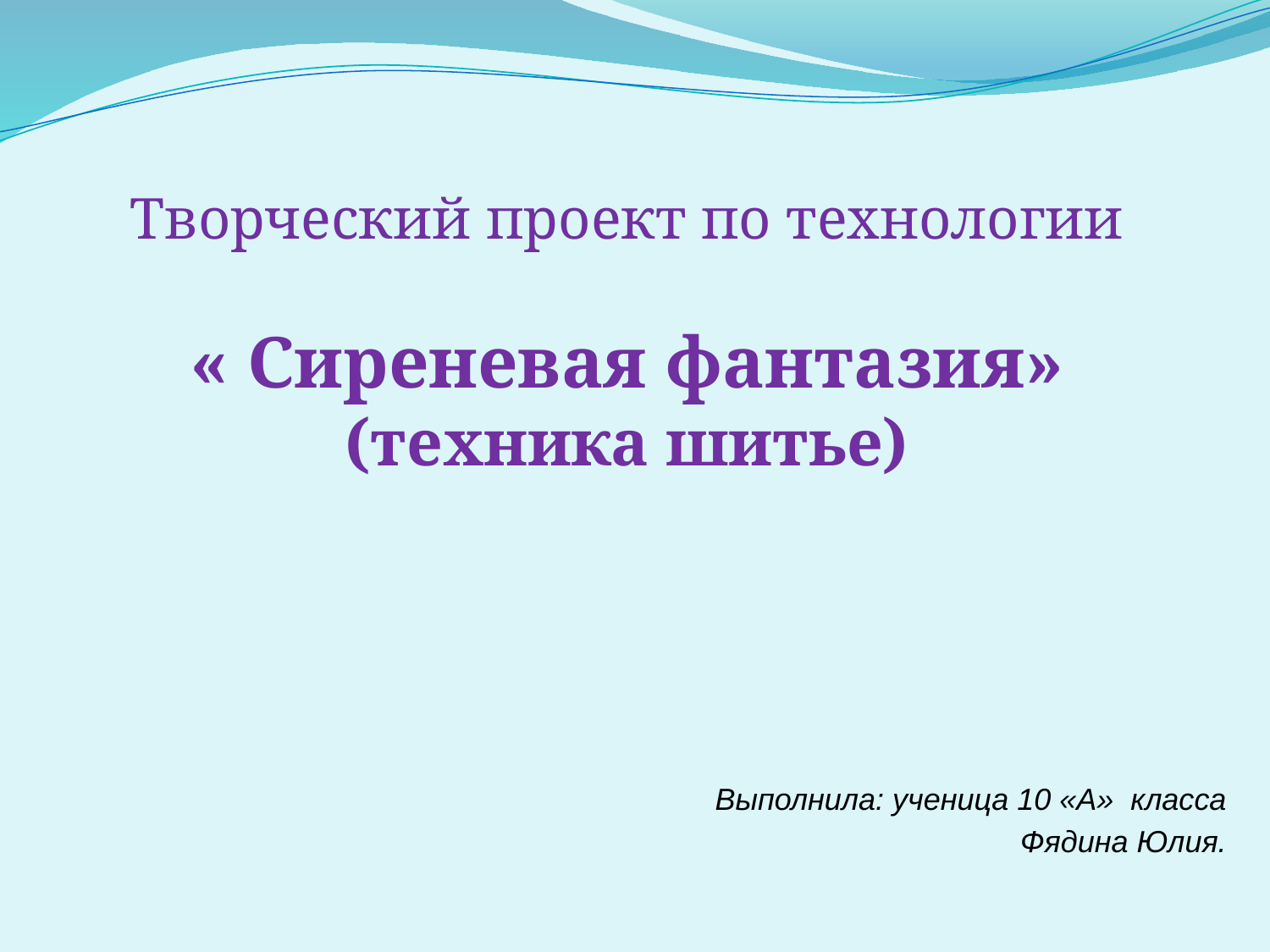

Творческий проект по технологии

« Сиреневая фантазия»
(техника шитье)
# Творческий проект по технологии

Выполнила: ученица 10 «А»  класса
Фядина Юлия.